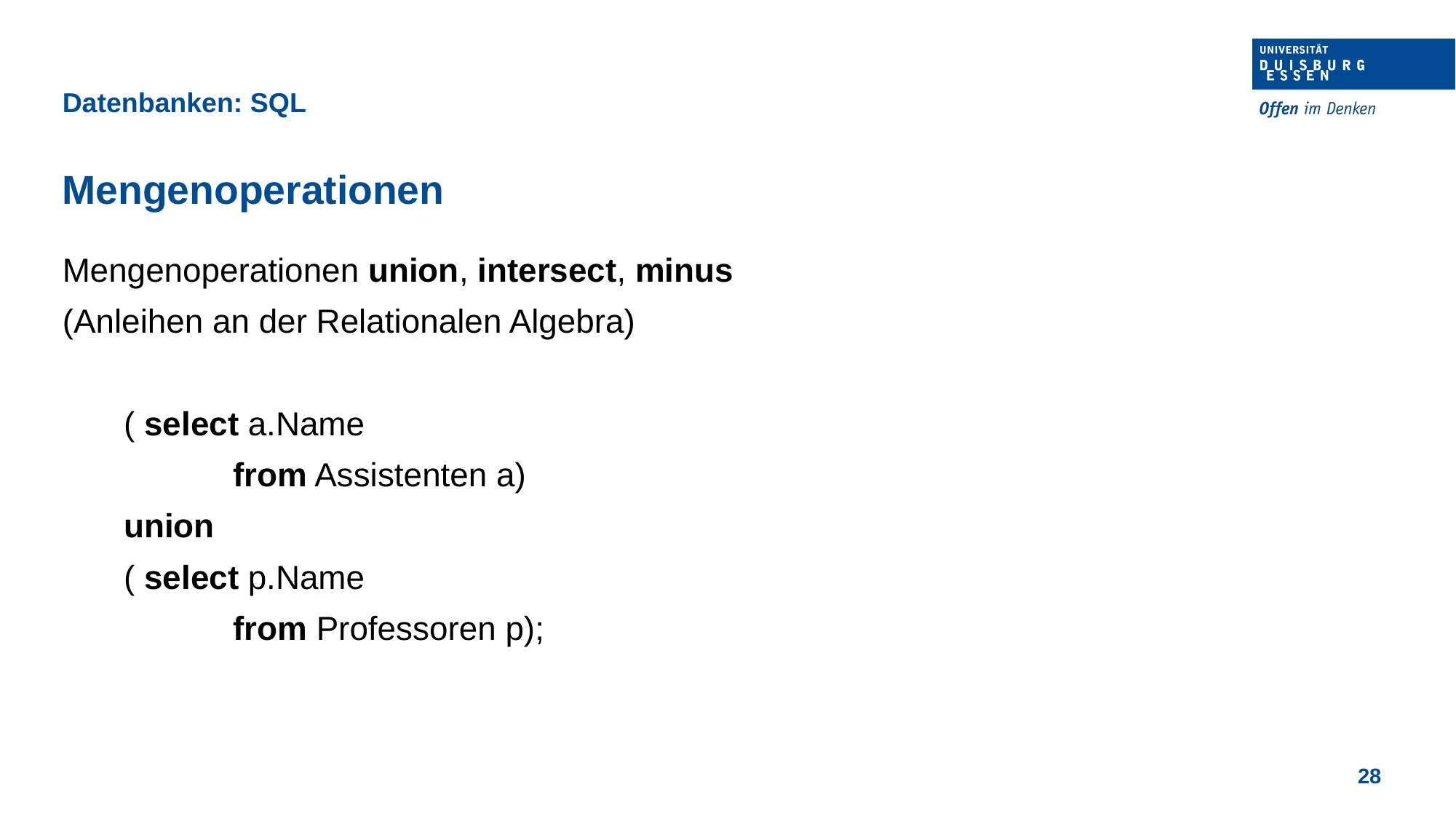

Datenbanken: SQL
Mengenoperationen
Mengenoperationen union, intersect, minus
(Anleihen an der Relationalen Algebra)

	( select a.Name
     		from Assistenten a)
	union
	( select p.Name
     		from Professoren p);
28